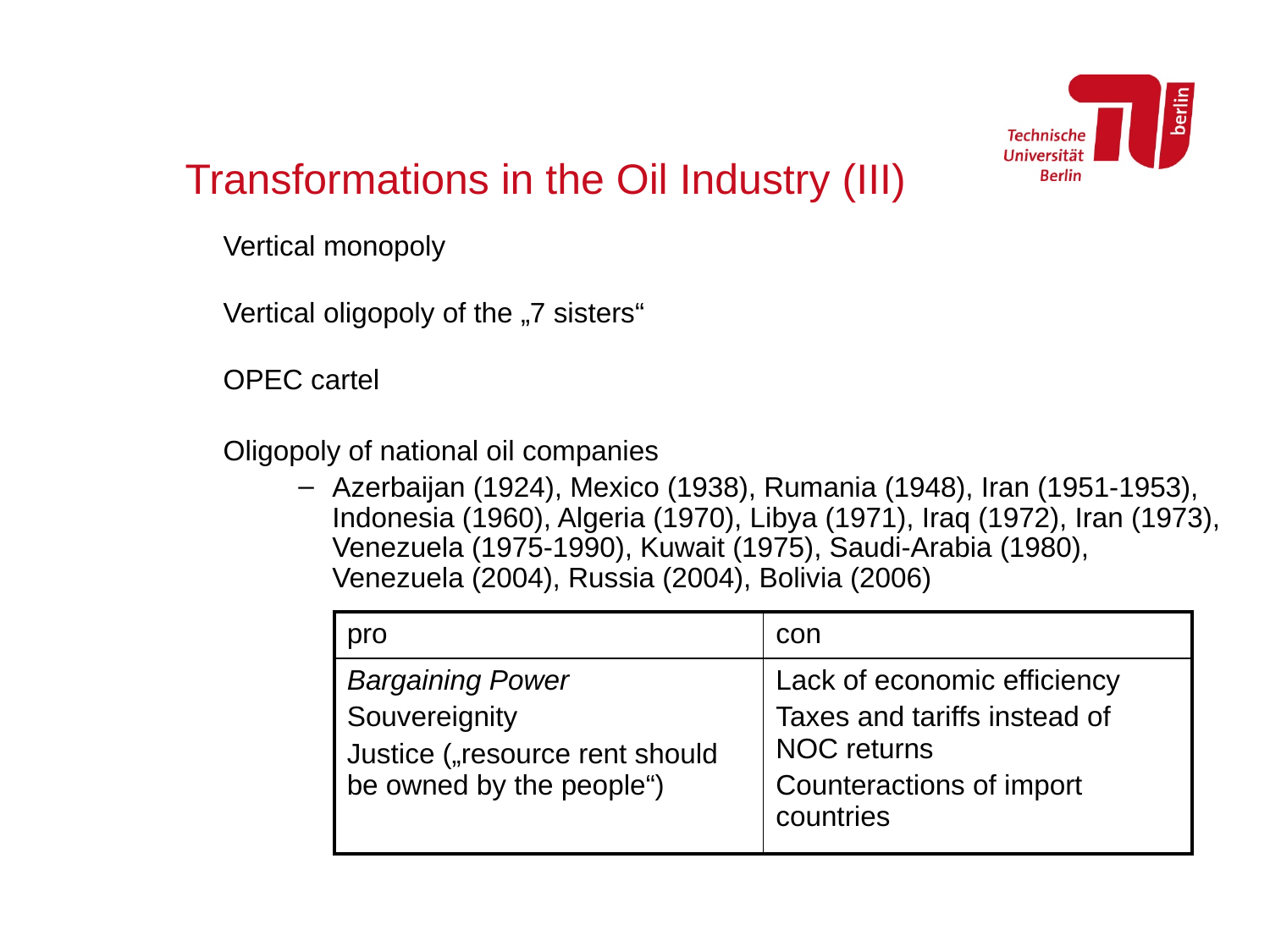

# Transformations in the Oil Industry (III)
Vertical monopoly

Vertical oligopoly of the „7 sisters“

OPEC cartel

Oligopoly of national oil companies
Azerbaijan (1924), Mexico (1938), Rumania (1948), Iran (1951-1953), Indonesia (1960), Algeria (1970), Libya (1971), Iraq (1972), Iran (1973), Venezuela (1975-1990), Kuwait (1975), Saudi-Arabia (1980), Venezuela (2004), Russia (2004), Bolivia (2006)
| pro | con |
| --- | --- |
| Bargaining Power Souvereignity Justice („resource rent should be owned by the people“) | Lack of economic efficiency Taxes and tariffs instead of NOC returns Counteractions of import countries |